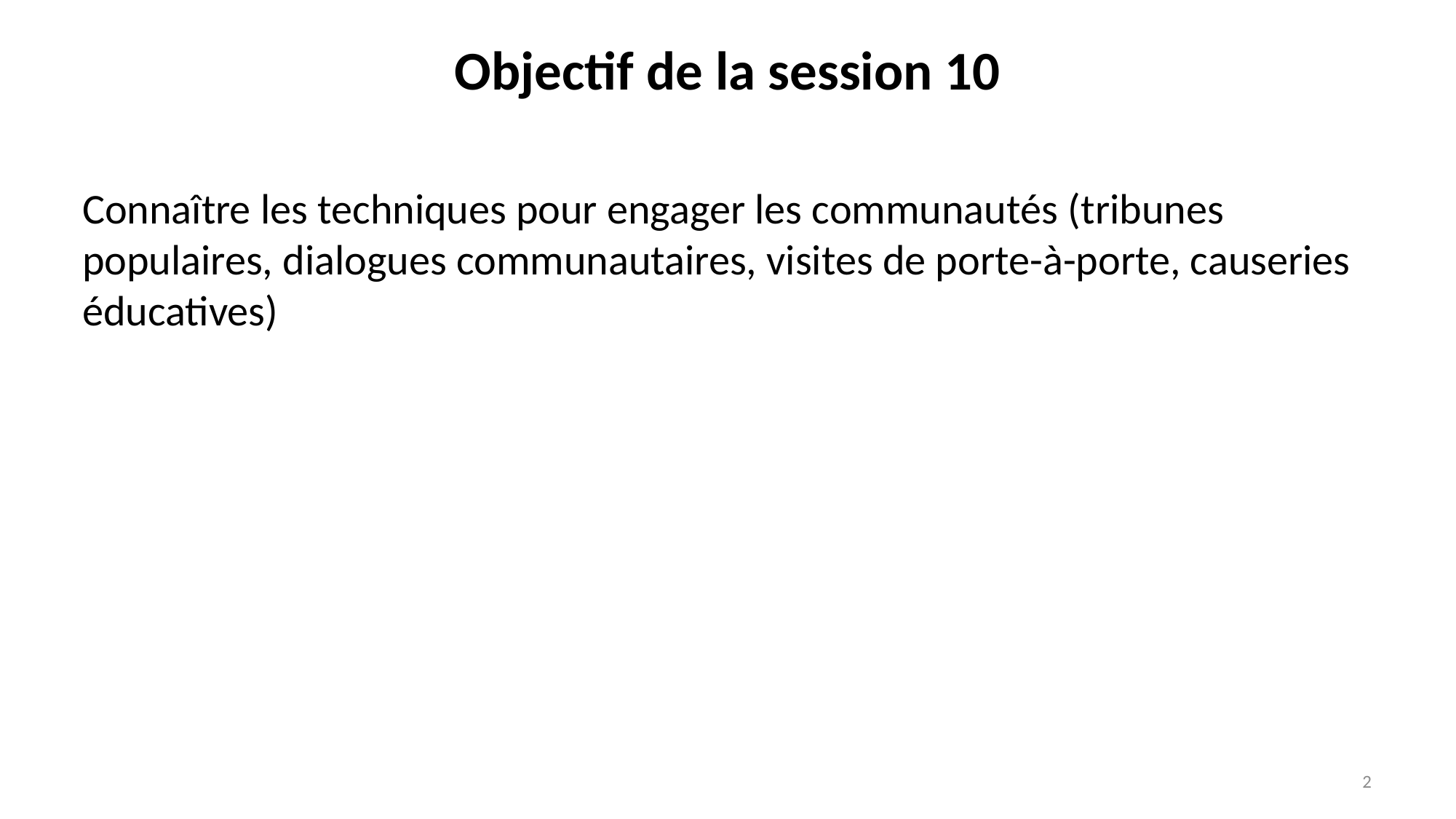

# Objectif de la session 10
Connaître les techniques pour engager les communautés (tribunes populaires, dialogues communautaires, visites de porte-à-porte, causeries éducatives)

2